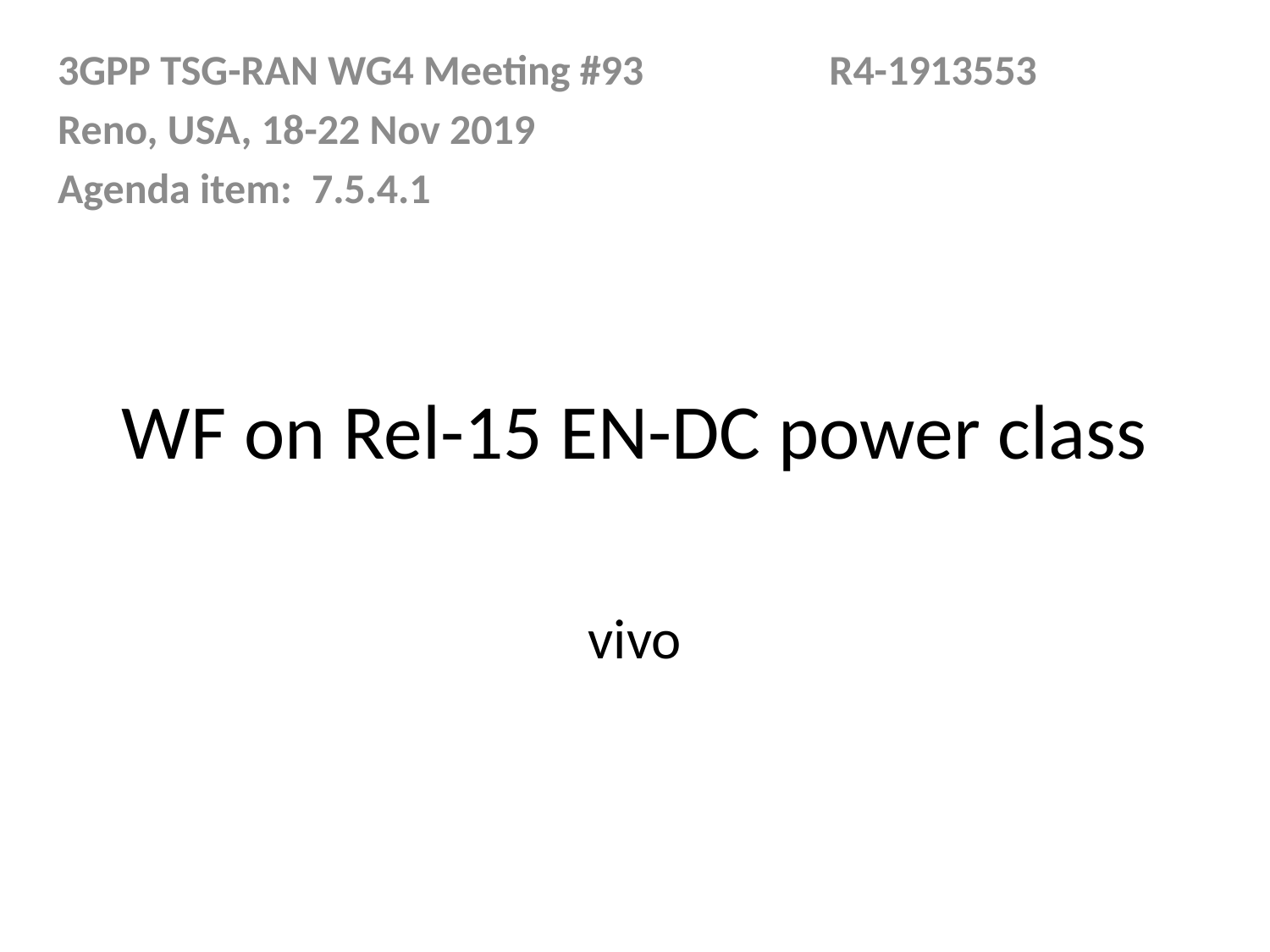

3GPP TSG-RAN WG4 Meeting #93	           	 R4-1913553
Reno, USA, 18-22 Nov 2019
Agenda item:	7.5.4.1

# WF on Rel-15 EN-DC power class
vivo